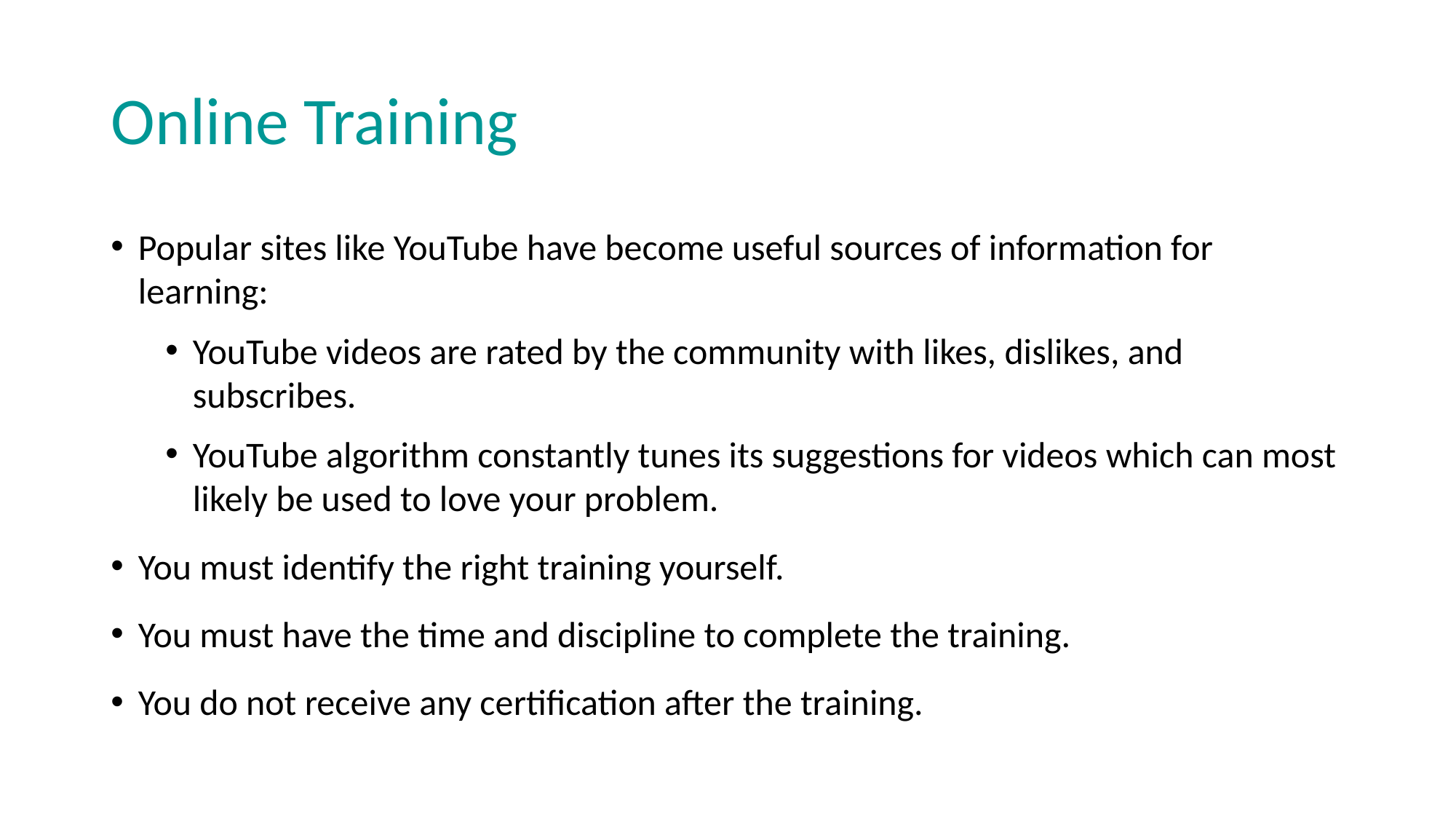

# Online Training
Popular sites like YouTube have become useful sources of information for learning:
YouTube videos are rated by the community with likes, dislikes, and subscribes.
YouTube algorithm constantly tunes its suggestions for videos which can most likely be used to love your problem.
You must identify the right training yourself.
You must have the time and discipline to complete the training.
You do not receive any certification after the training.